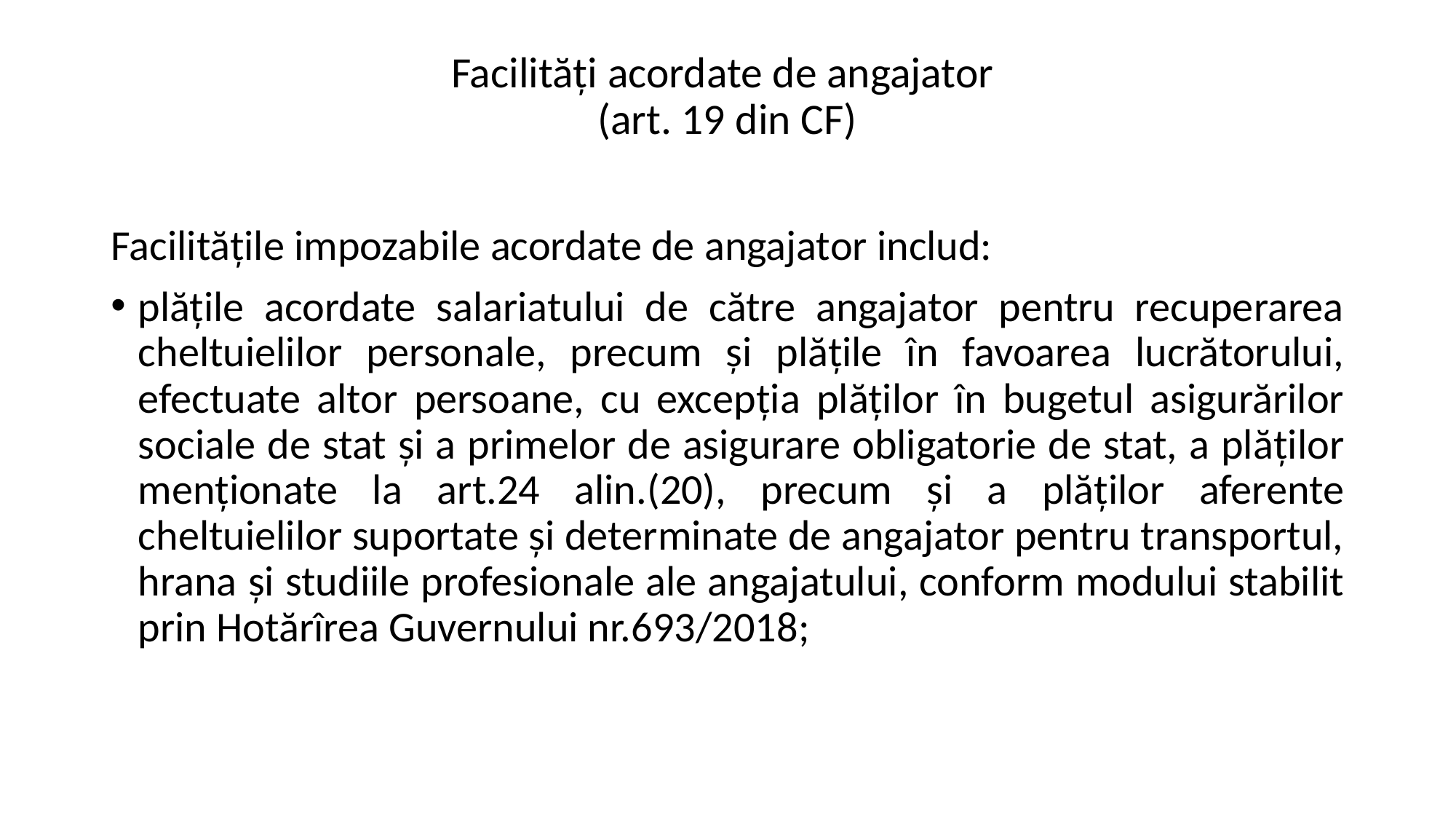

# Facilităţi acordate de angajator (art. 19 din CF)
Facilităţile impozabile acordate de angajator includ:
plăţile acordate salariatului de către angajator pentru recuperarea cheltuielilor personale, precum şi plăţile în favoarea lucrătorului, efectuate altor persoane, cu excepţia plăţilor în bugetul asigurărilor sociale de stat şi a primelor de asigurare obligatorie de stat, a plăţilor menţionate la art.24 alin.(20), precum şi a plăţilor aferente cheltuielilor suportate şi determinate de angajator pentru transportul, hrana şi studiile profesionale ale angajatului, conform modului stabilit prin Hotărîrea Guvernului nr.693/2018;